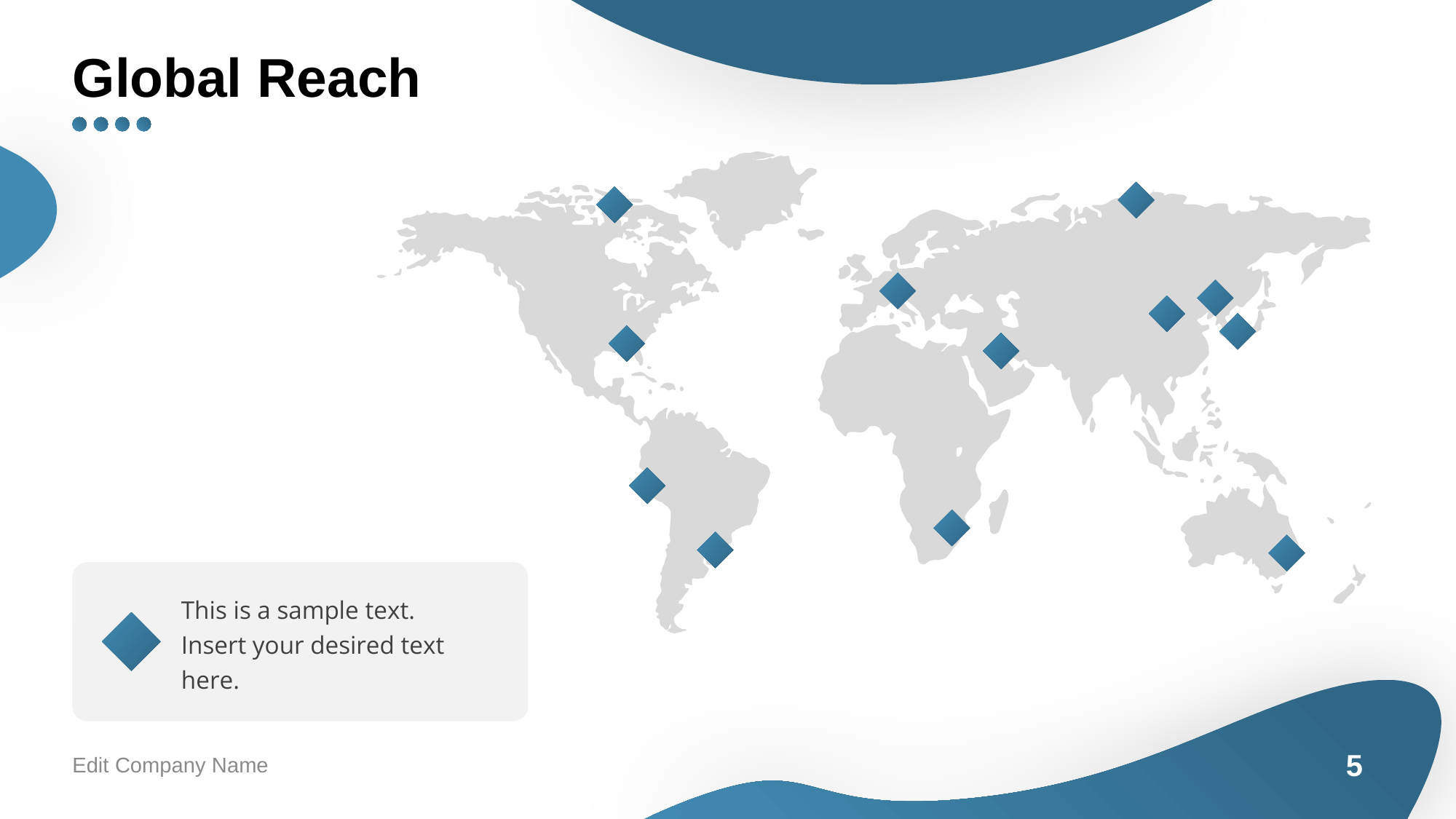

# Global Reach

This is a sample text. Insert your desired text here.

5
Edit Company Name